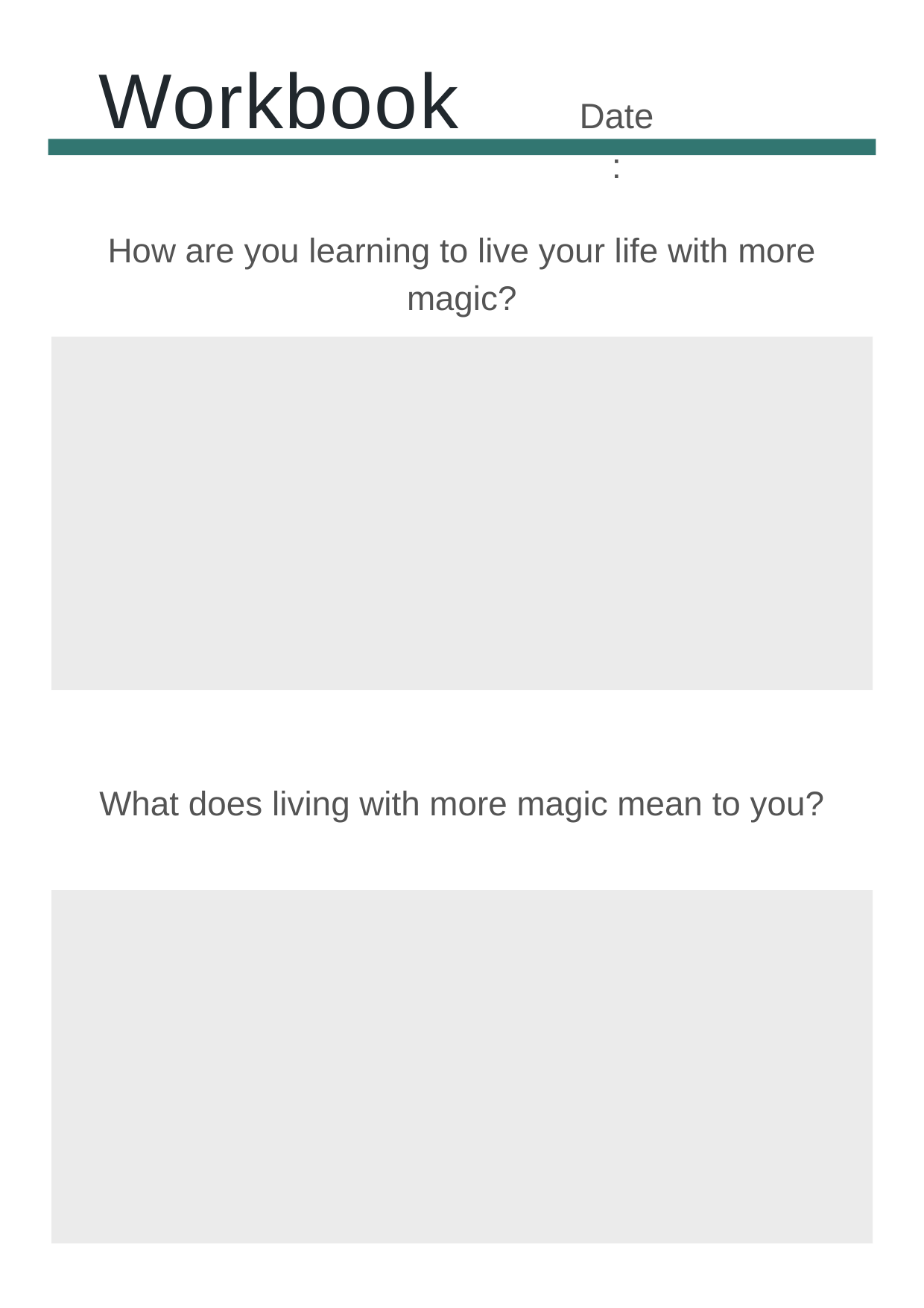

Workbook
Date:

How are you learning to live your life with more magic?

What does living with more magic mean to you?